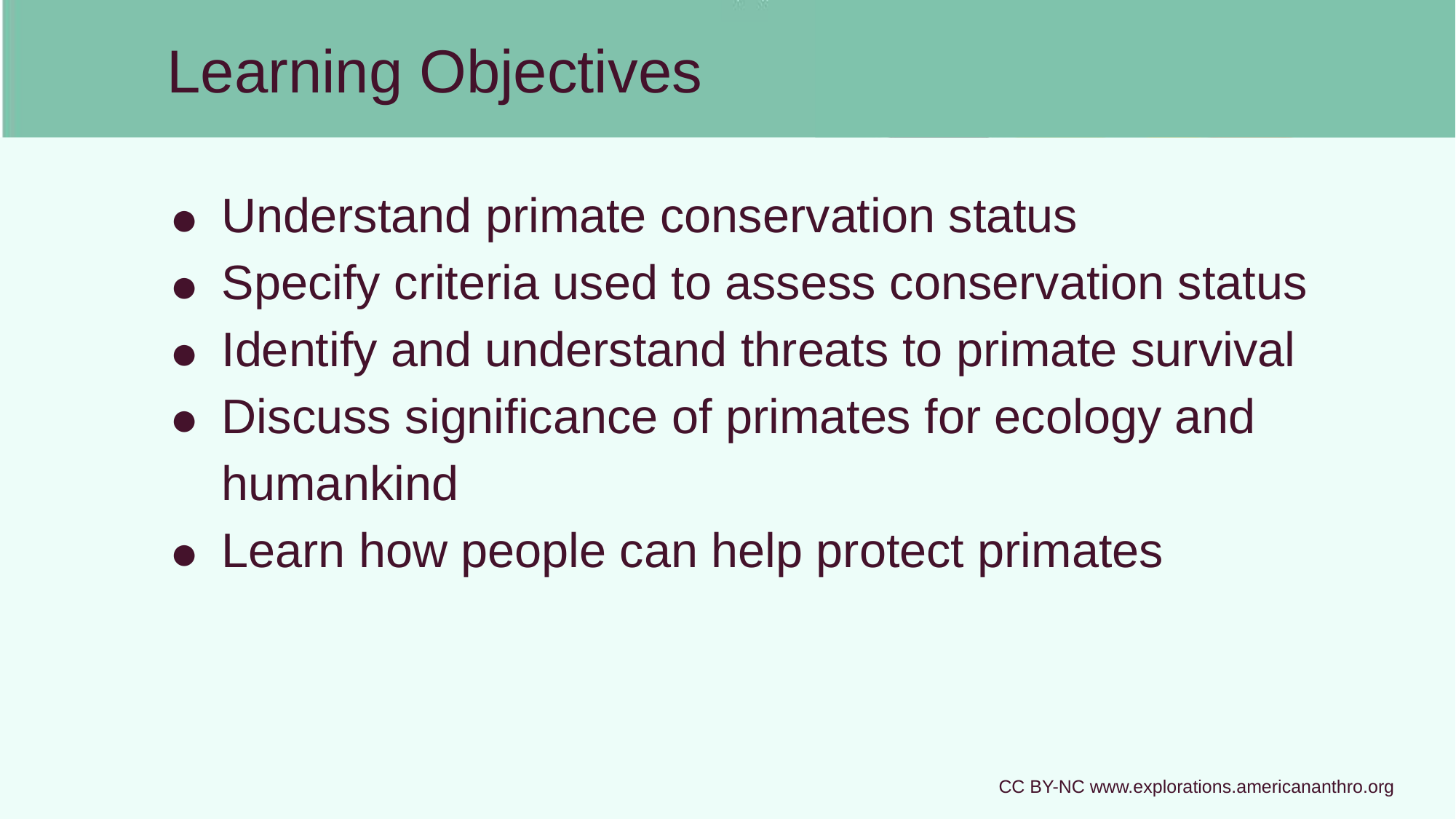

# Learning Objectives
Understand primate conservation status
Specify criteria used to assess conservation status
Identify and understand threats to primate survival
Discuss significance of primates for ecology and humankind
Learn how people can help protect primates